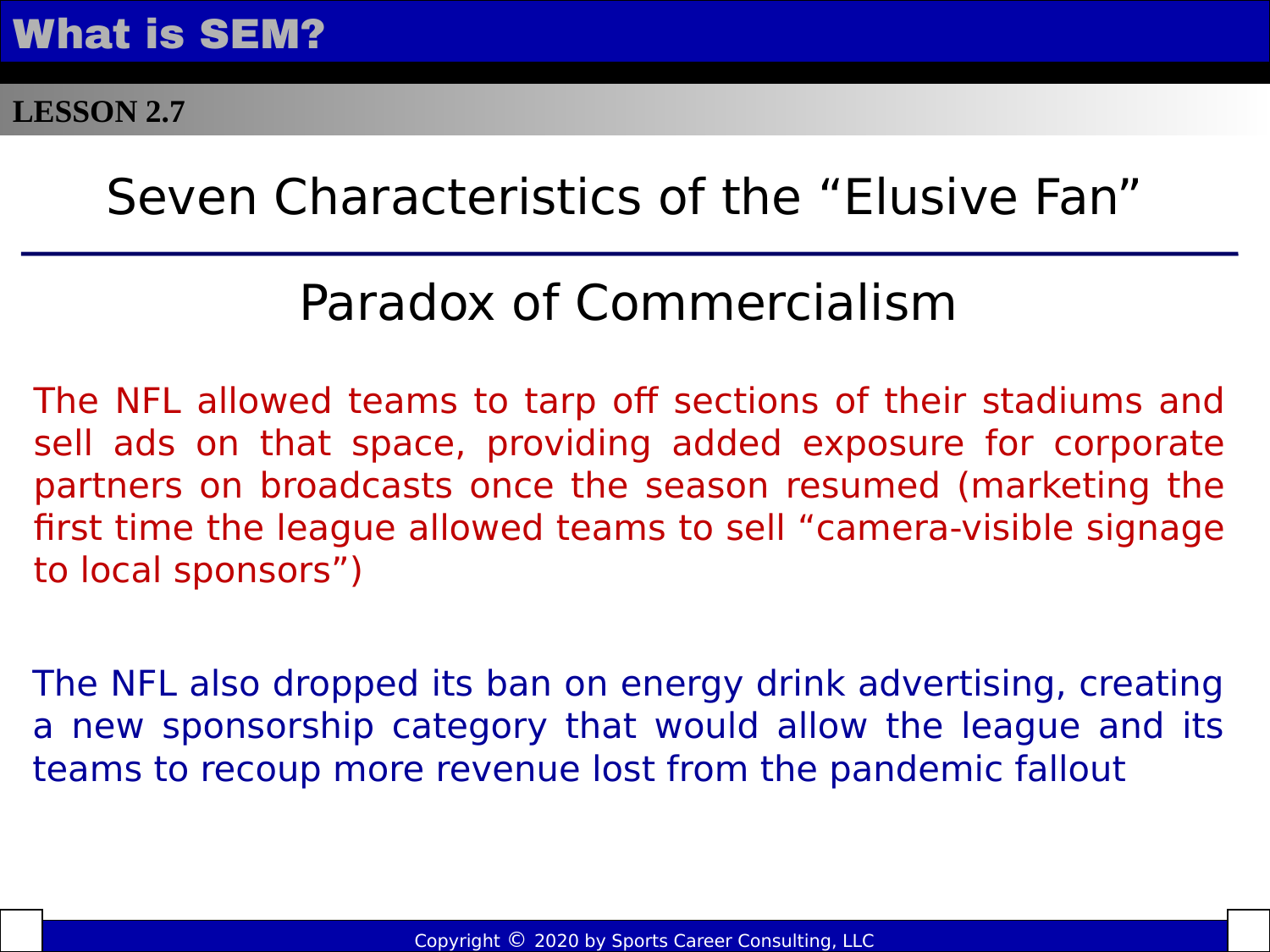

What is SEM?
LESSON 2.7
Seven Characteristics of the “Elusive Fan”

Paradox of Commercialism
The NFL allowed teams to tarp off sections of their stadiums and sell ads on that space, providing added exposure for corporate partners on broadcasts once the season resumed (marketing the first time the league allowed teams to sell “camera-visible signage to local sponsors”)
The NFL also dropped its ban on energy drink advertising, creating a new sponsorship category that would allow the league and its teams to recoup more revenue lost from the pandemic fallout
Copyright © 2020 by Sports Career Consulting, LLC